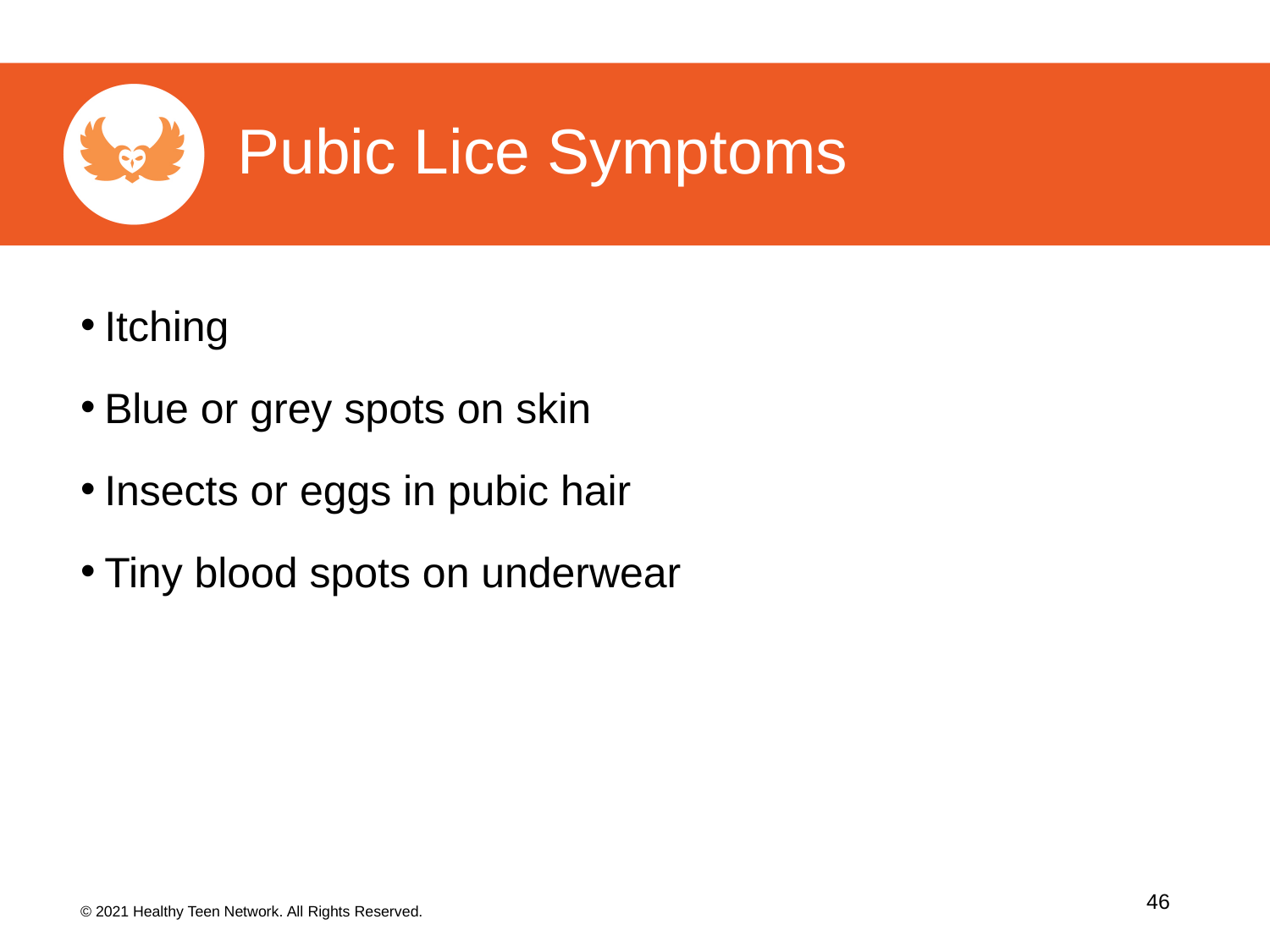

Pubic Lice Symptoms
Itching
Blue or grey spots on skin
Insects or eggs in pubic hair
Tiny blood spots on underwear